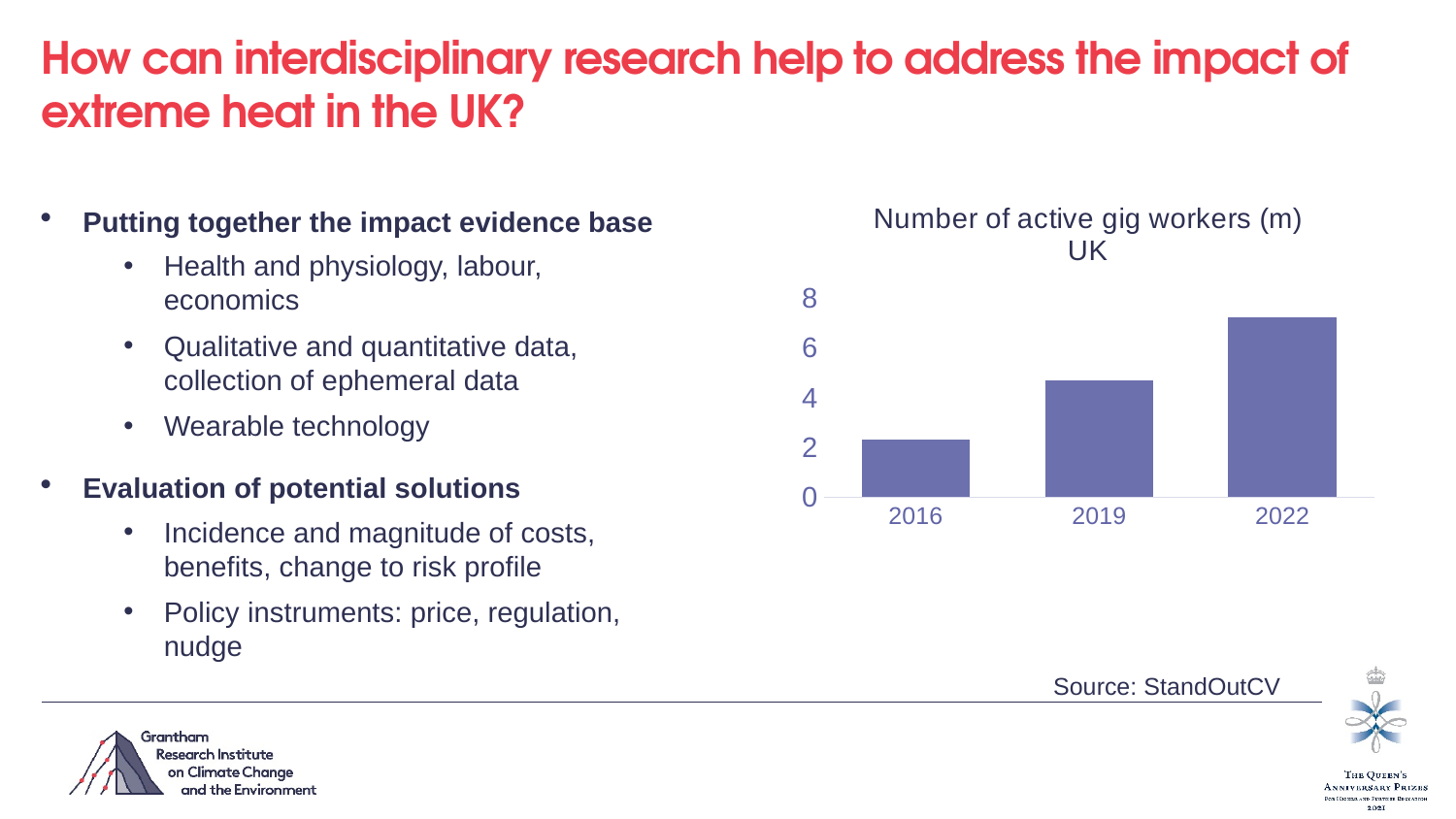

# How can interdisciplinary research help to address the impact of extreme heat in the UK?

### Chart: Number of active gig workers (m) UK

| Category | Series 1 |
|---|---|
| 2016 | 2.3 |
| 2019 | 4.7 |
| 2022 | 7.25 |
Putting together the impact evidence base
Health and physiology, labour, economics
Qualitative and quantitative data, collection of ephemeral data
Wearable technology
Evaluation of potential solutions
Incidence and magnitude of costs, benefits, change to risk profile
Policy instruments: price, regulation, nudge
Source: StandOutCV